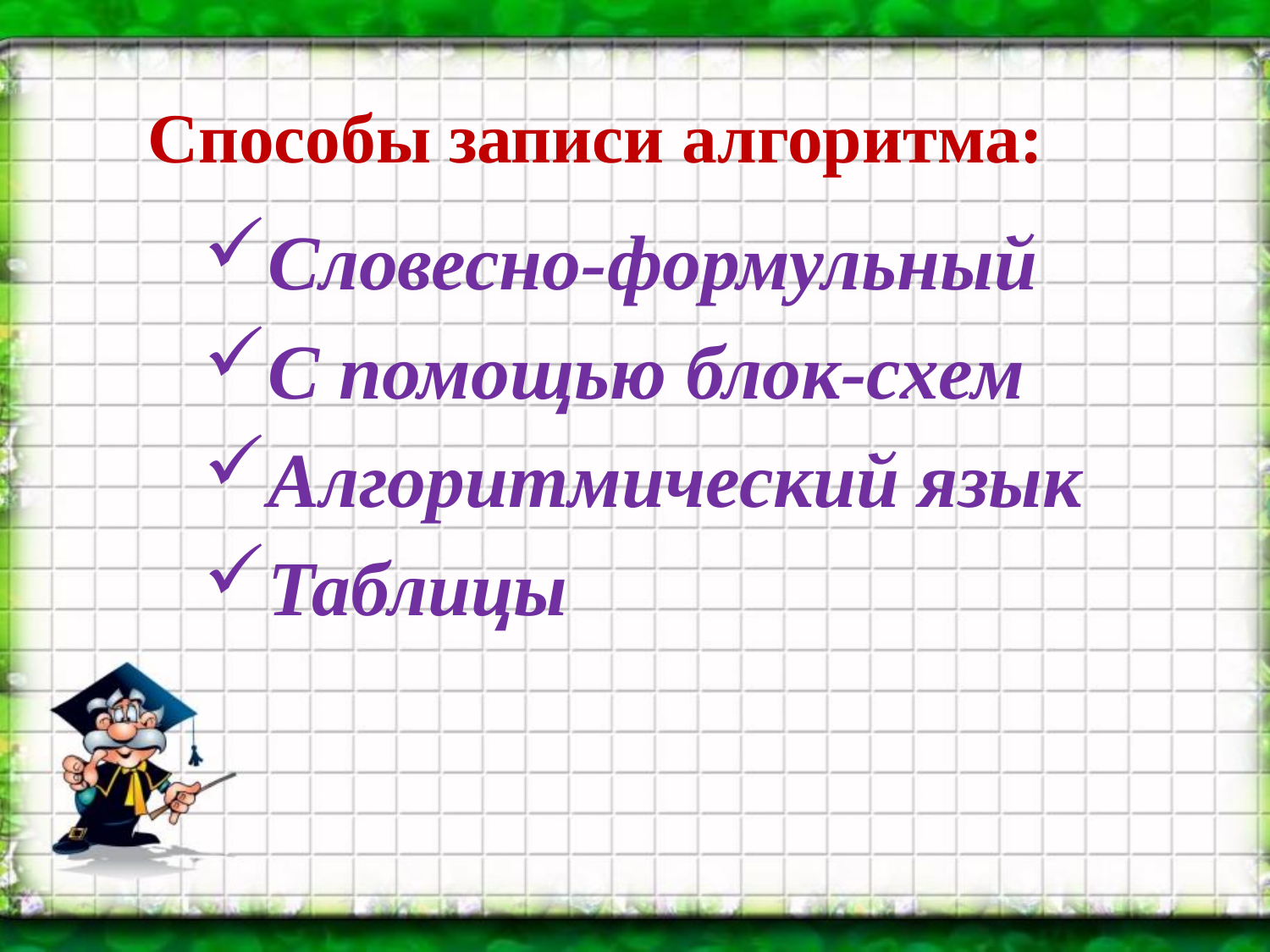

Способы записи алгоритма:
Словесно-формульный
С помощью блок-схем
Алгоритмический язык
Таблицы